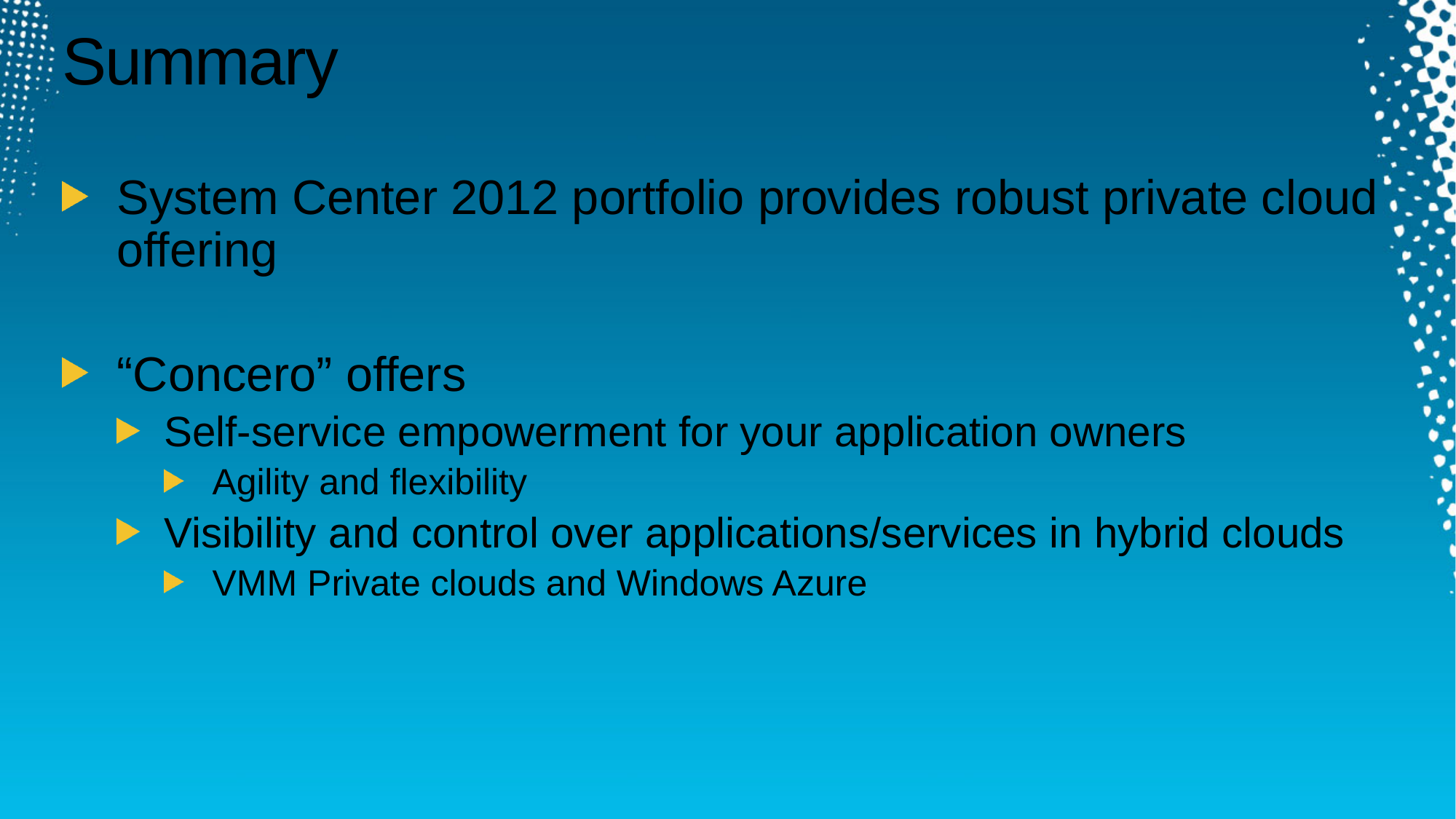

# Summary
System Center 2012 portfolio provides robust private cloud offering

“Concero” offers
Self-service empowerment for your application owners
Agility and flexibility
Visibility and control over applications/services in hybrid clouds
VMM Private clouds and Windows Azure